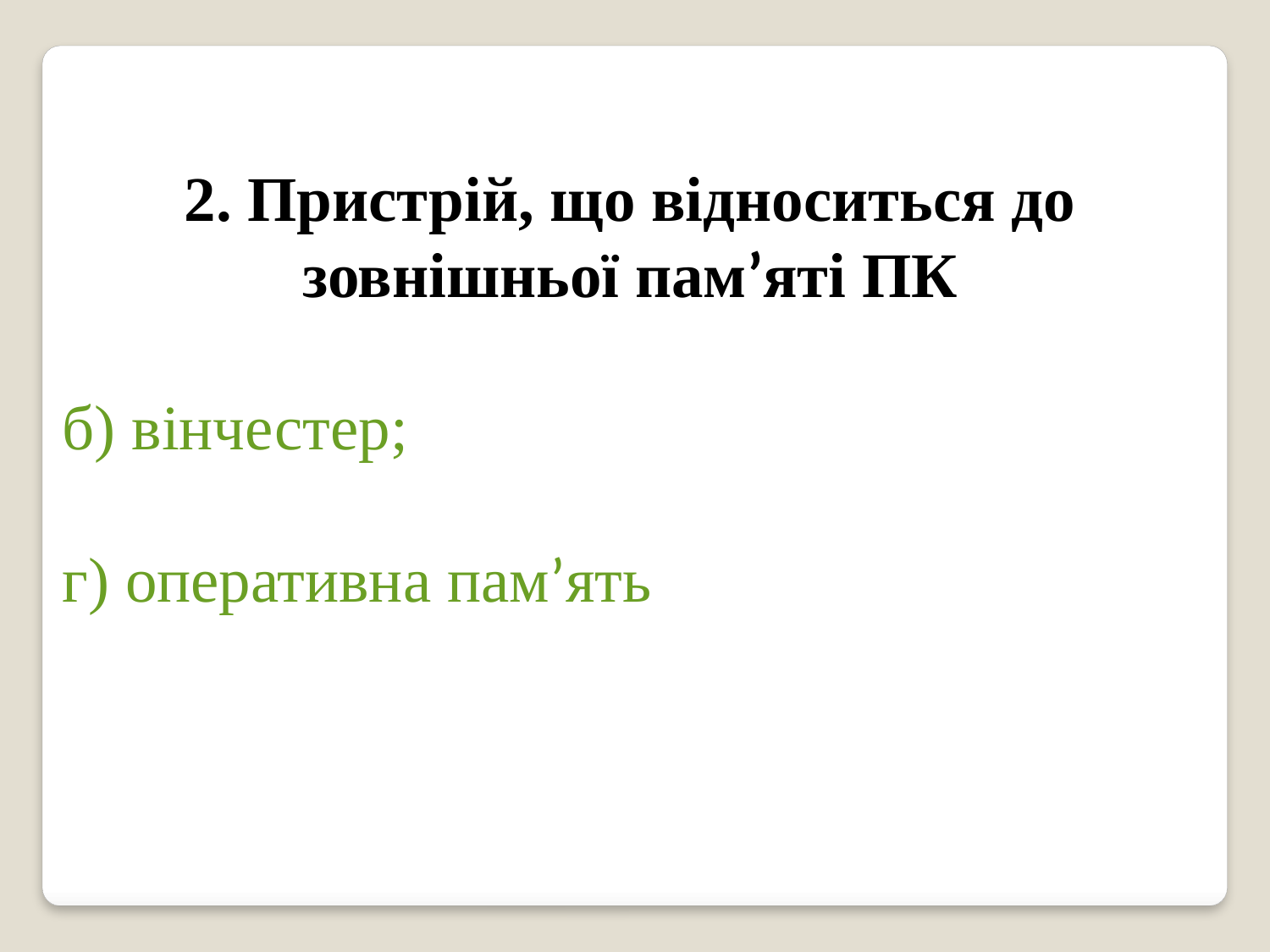

2. Пристрій, що відноситься до зовнішньої пам’яті ПК

б) вінчестер;

г) оперативна пам’ять